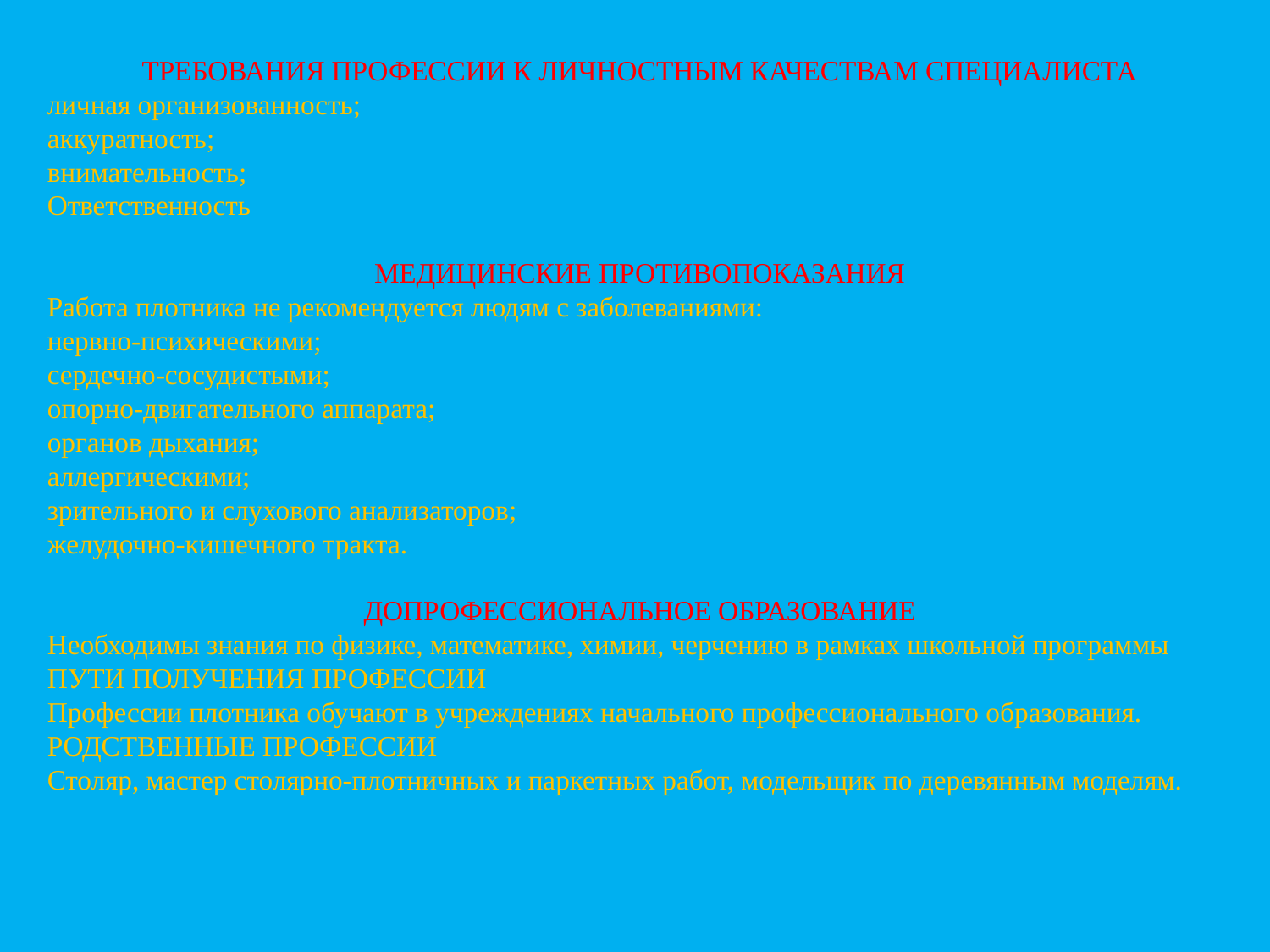

ТРЕБОВАНИЯ ПРОФЕССИИ К ЛИЧНОСТНЫМ КАЧЕСТВАМ СПЕЦИАЛИСТА
личная организованность;
аккуратность;
внимательность;
Ответственность

МЕДИЦИНСКИЕ ПРОТИВОПОКАЗАНИЯ
Работа плотника не рекомендуется людям с заболеваниями:
нервно-психическими;
сердечно-сосудистыми;
опорно-двигательного аппарата;
органов дыхания;
аллергическими;
зрительного и слухового анализаторов;
желудочно-кишечного тракта.

ДОПРОФЕССИОНАЛЬНОЕ ОБРАЗОВАНИЕ
Необходимы знания по физике, математике, химии, черчению в рамках школьной программы
ПУТИ ПОЛУЧЕНИЯ ПРОФЕССИИ
Профессии плотника обучают в учреждениях начального профессионального образования.
РОДСТВЕННЫЕ ПРОФЕССИИ
Столяр, мастер столярно-плотничных и паркетных работ, модельщик по деревянным моделям.